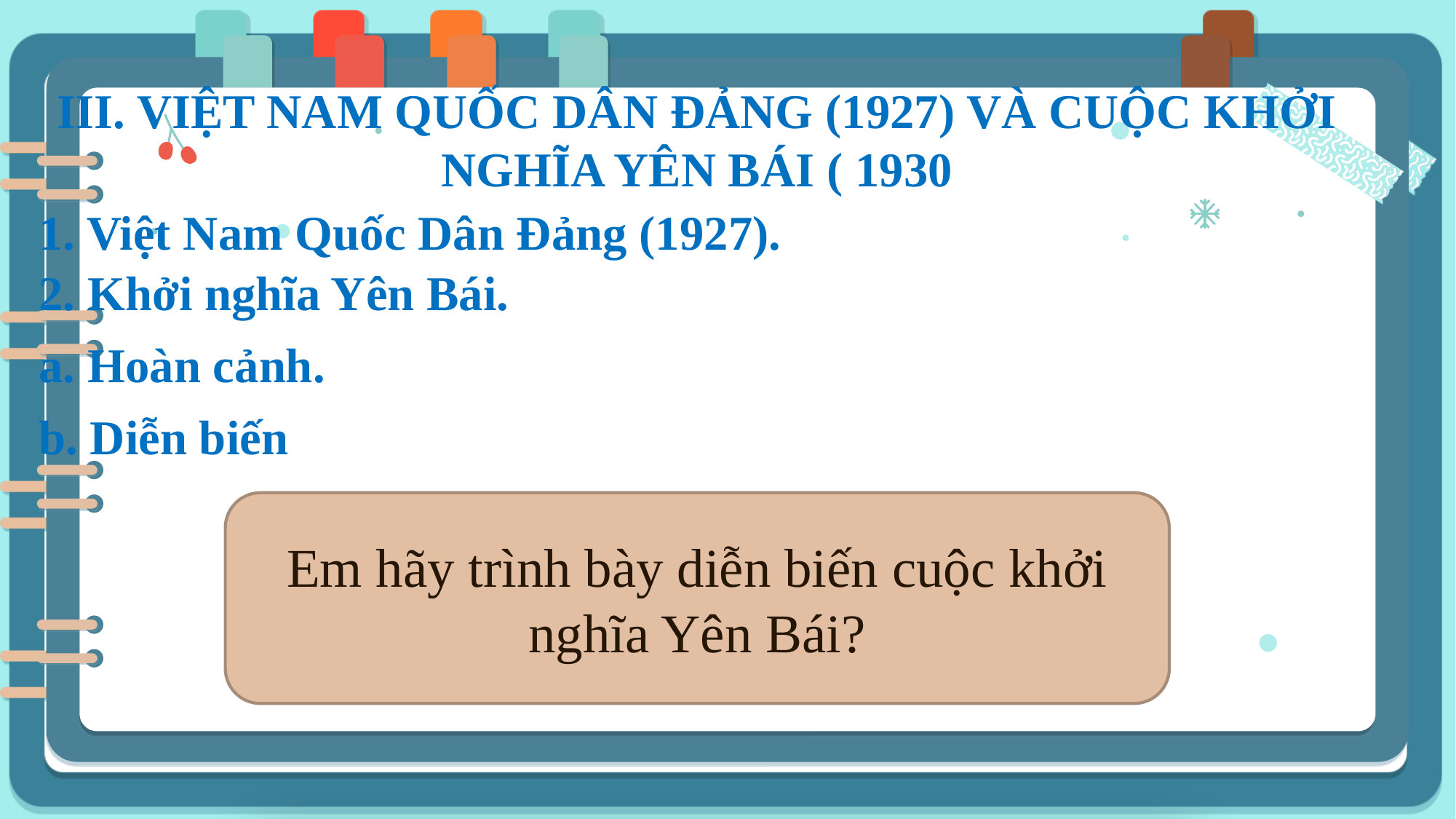

III. VIỆT NAM QUỐC DÂN ĐẢNG (1927) VÀ CUỘC KHỞI NGHĨA YÊN BÁI ( 1930
1. Việt Nam Quốc Dân Đảng (1927).
2. Khởi nghĩa Yên Bái.
a. Hoàn cảnh.
b. Diễn biến
Em hãy trình bày diễn biến cuộc khởi nghĩa Yên Bái?